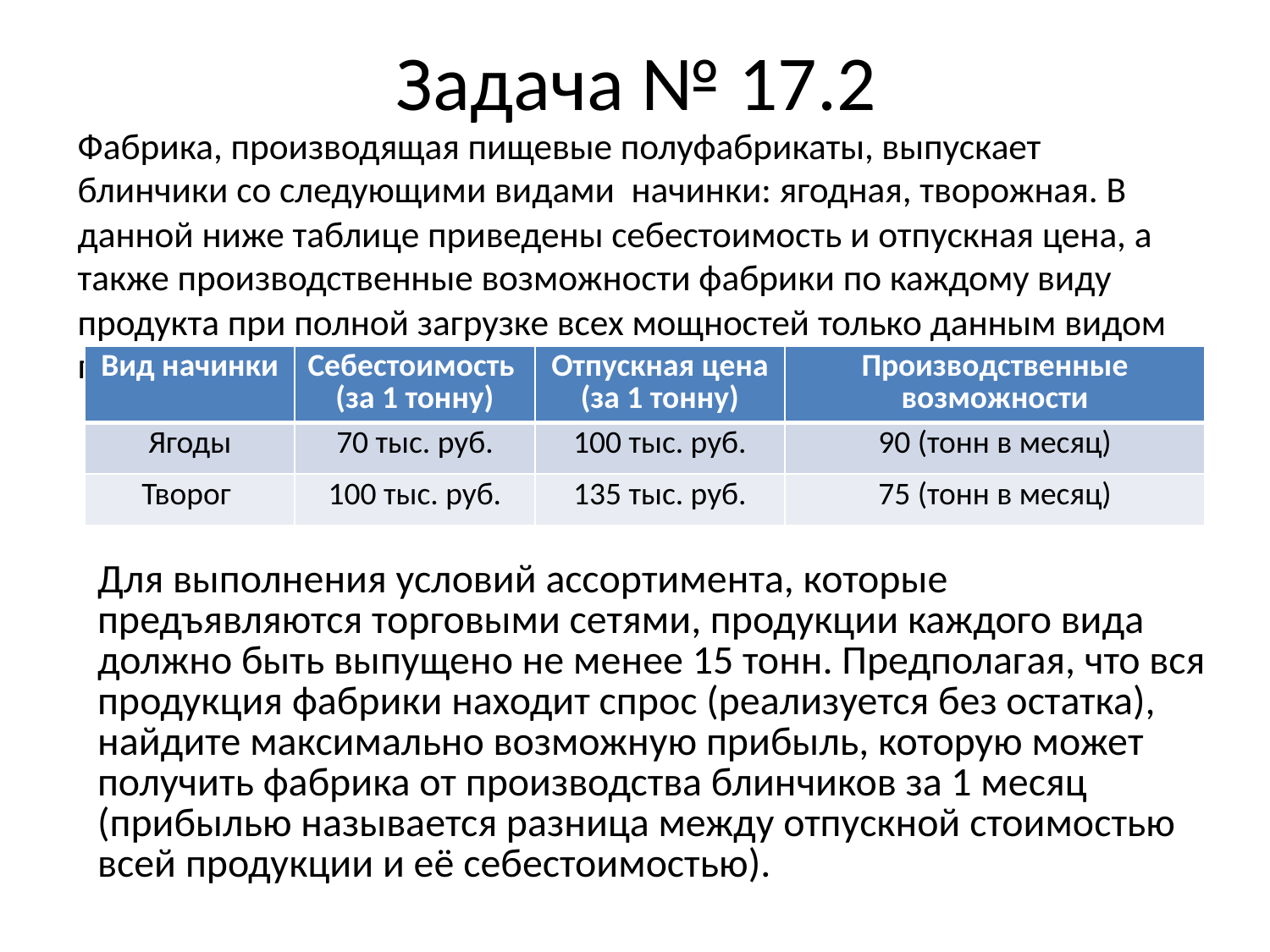

# Задача № 17.2
Фабрика, производящая пищевые полуфабрикаты, выпускает блинчики со следующими видами  начинки: ягодная, творожная. В данной ниже таблице приведены себестоимость и отпускная цена, а также производственные возможности фабрики по каждому виду продукта при полной загрузке всех мощностей только данным видом продукта.
| Вид начинки | Себестоимость (за 1 тонну) | Отпускная цена (за 1 тонну) | Производственные возможности |
| --- | --- | --- | --- |
| Ягоды | 70 тыс. руб. | 100 тыс. руб. | 90 (тонн в месяц) |
| Творог | 100 тыс. руб. | 135 тыс. руб. | 75 (тонн в месяц) |
Для выполнения условий ассортимента, которые  предъявляются торговыми сетями, продукции каждого вида должно быть выпущено не менее 15 тонн. Предполагая, что вся продукция фабрики находит спрос (реализуется без остатка), найдите максимально возможную прибыль, которую может получить фабрика от производства блинчиков за 1 месяц (прибылью называется разница между отпускной стоимостью всей продукции и её себестоимостью).